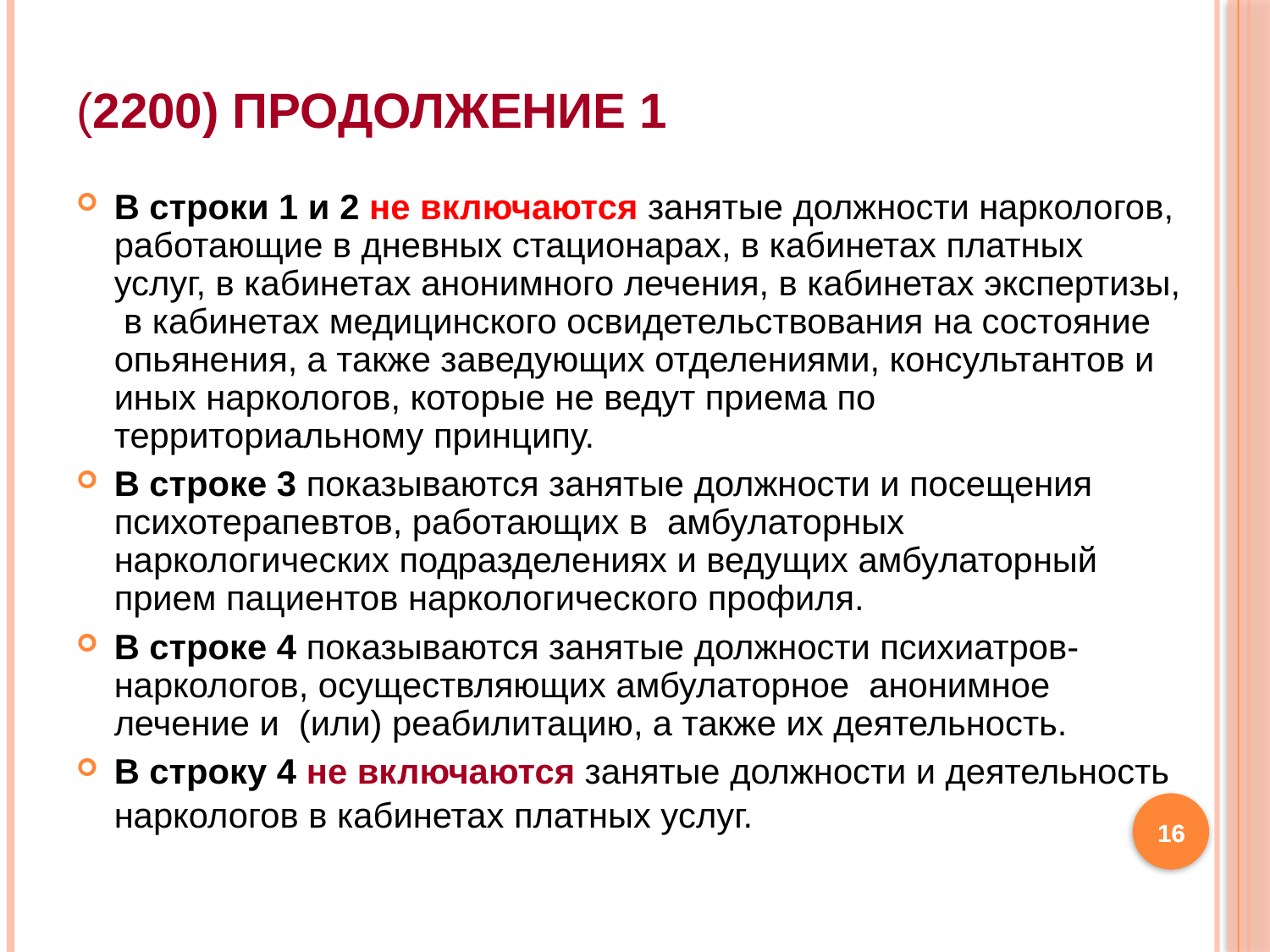

(2200) ПРОДОЛЖЕНИЕ 1
В строки 1 и 2 не включаются занятые должности наркологов, работающие в дневных стационарах, в кабинетах платных услуг, в кабинетах анонимного лечения, в кабинетах экспертизы,  в кабинетах медицинского освидетельствования на состояние опьянения, а также заведующих отделениями, консультантов и иных наркологов, которые не ведут приема по территориальному принципу.
В строке 3 показываются занятые должности и посещения психотерапевтов, работающих в  амбулаторных наркологических подразделениях и ведущих амбулаторный прием пациентов наркологического профиля.
В строке 4 показываются занятые должности психиатров-наркологов, осуществляющих амбулаторное  анонимное лечение и  (или) реабилитацию, а также их деятельность.
В строку 4 не включаются занятые должности и деятельность наркологов в кабинетах платных услуг.

16
16